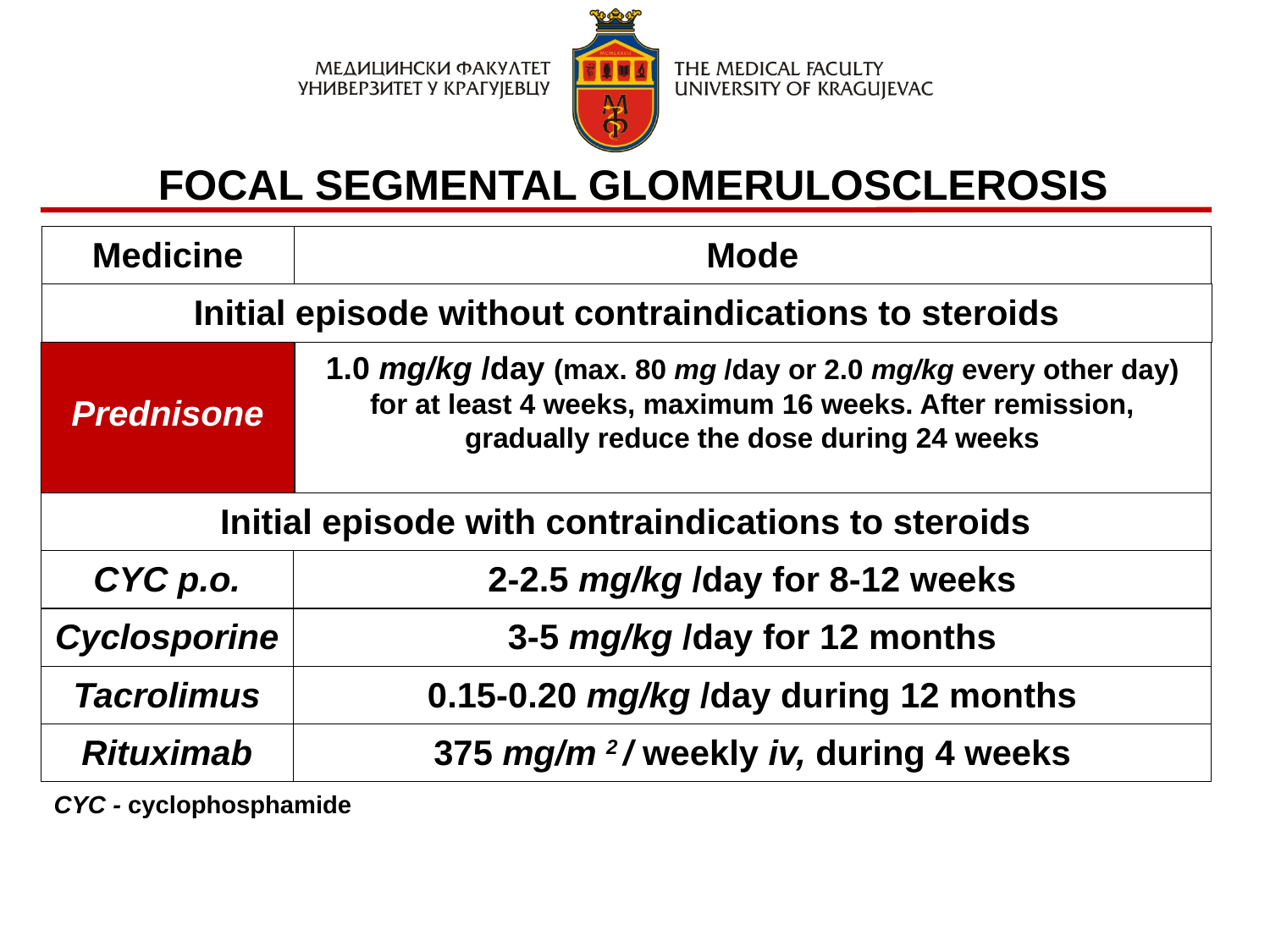

FOCAL SEGMENTAL GLOMERULOSCLEROSIS

Medicine
Mode
Initial episode without contraindications to steroids

Prednisone
1.0 mg/kg /day (max. 80 mg /day or 2.0 mg/kg every other day) for at least 4 weeks, maximum 16 weeks. After remission, gradually reduce the dose during 24 weeks
Initial episode with contraindications to steroids
CYC p.o.
2-2.5 mg/kg /day for 8-12 weeks
Cyclosporine
3-5 mg/kg /day for 12 months
Tacrolimus
0.15-0.20 mg/kg /day during 12 months
Rituximab

CYC - cyclophosphamide
375 mg/m 2 / weekly iv, during 4 weeks